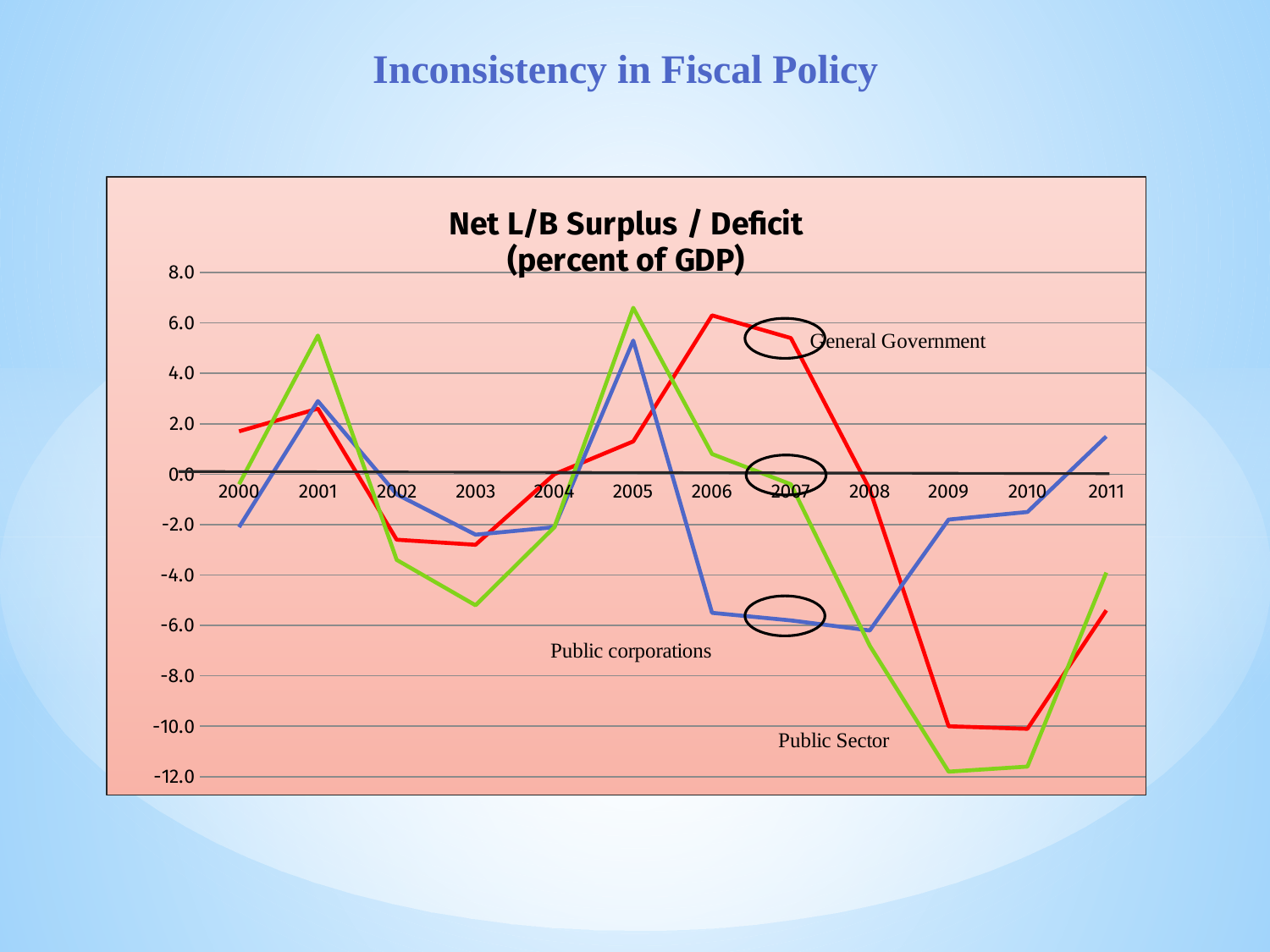

# Inconsistency in Fiscal Policy

### Chart: Net L/B Surplus / Deficit
(percent of GDP)

| Category | A-hluti ríkissjóðs og sveitarfélaga | Opinber fyrirtæki | Opinberir aðilar |
|---|---|---|---|
| 2000 | 1.7000000000000002 | -2.1 | -0.4 |
| 2001 | 2.6 | 2.9 | 5.5 |
| 2002 | -2.6 | -0.8 | -3.4 |
| 2003 | -2.8 | -2.4 | -5.2 |
| 2004 | 0.0 | -2.1 | -2.1 |
| 2005 | 1.3 | 5.3 | 6.6 |
| 2006 | 6.3 | -5.5 | 0.8 |
| 2007 | 5.4 | -5.8 | -0.4 |
| 2008 | -0.6000000000000001 | -6.2 | -6.8 |
| 2009 | -10.0 | -1.8 | -11.8 |
| 2010 | -10.1 | -1.5 | -11.6 |
| 2011 | -5.4 | 1.5 | -3.9 |